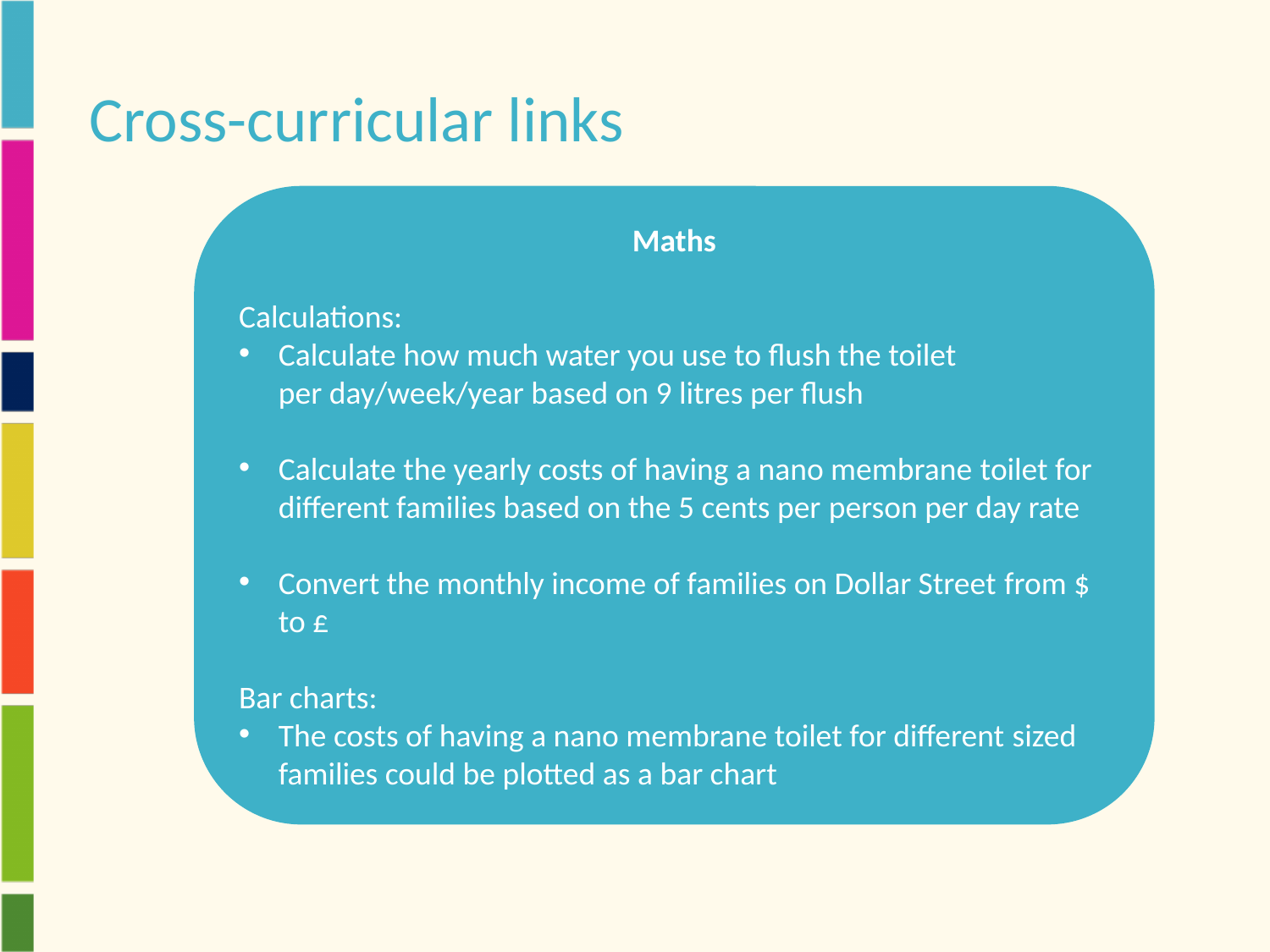

# Cross-curricular links
Maths

Calculations:
Calculate how much water you use to flush the toilet per day/week/year based on 9 litres per flush

Calculate the yearly costs of having a nano membrane toilet for different families based on the 5 cents per person per day rate

Convert the monthly income of families on Dollar Street from $ to £

Bar charts:
The costs of having a nano membrane toilet for different sized families could be plotted as a bar chart